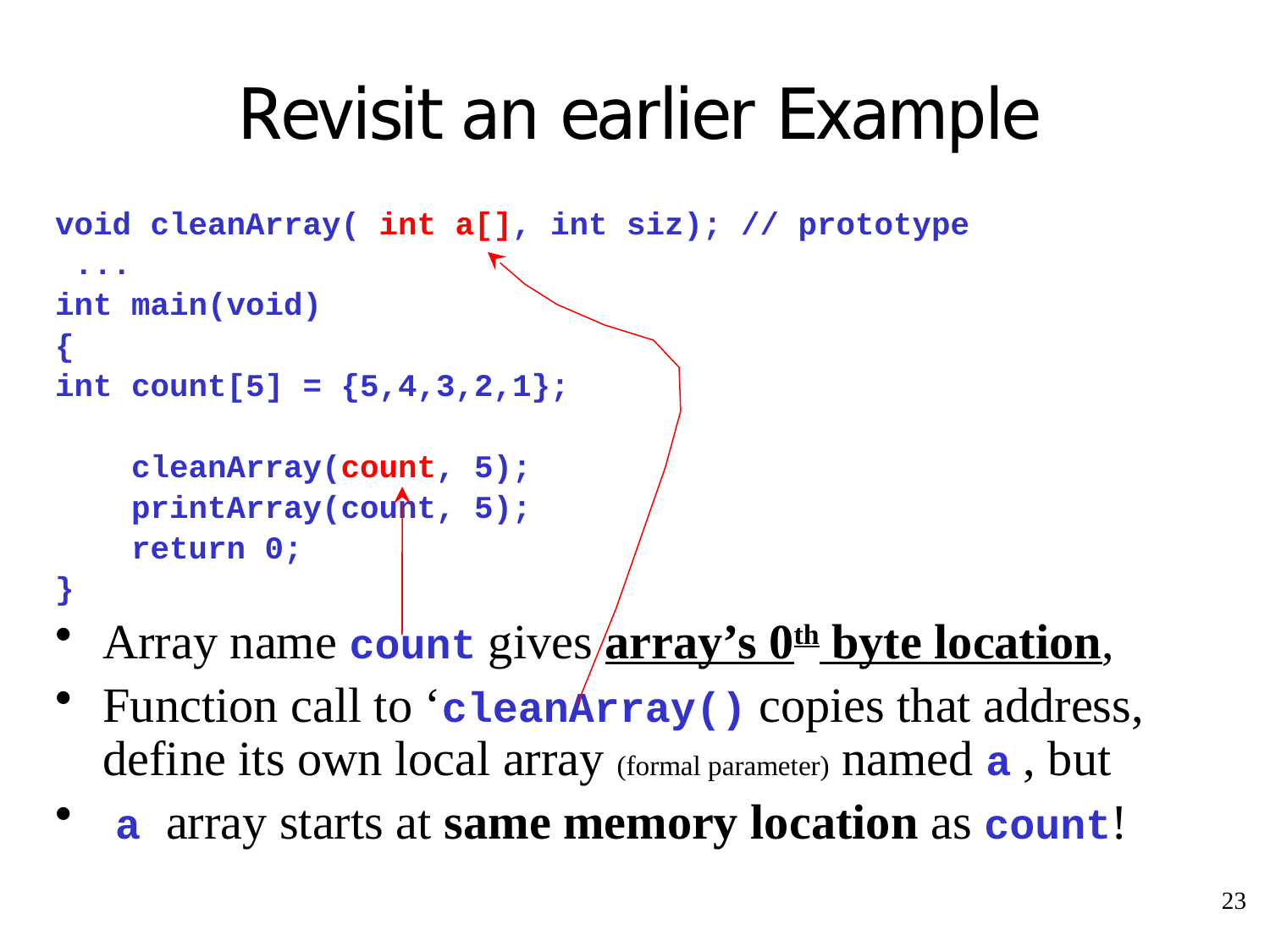

# Revisit an earlier Example
void cleanArray( int a[], int siz); // prototype
 ...
int main(void)
{
int count[5] = {5,4,3,2,1};

    cleanArray(count, 5);
    printArray(count, 5);
    return 0;
}
Array name count gives array’s 0th byte location,
Function call to ‘cleanArray() copies that address, define its own local array (formal parameter) named a , but
 a array starts at same memory location as count!

23